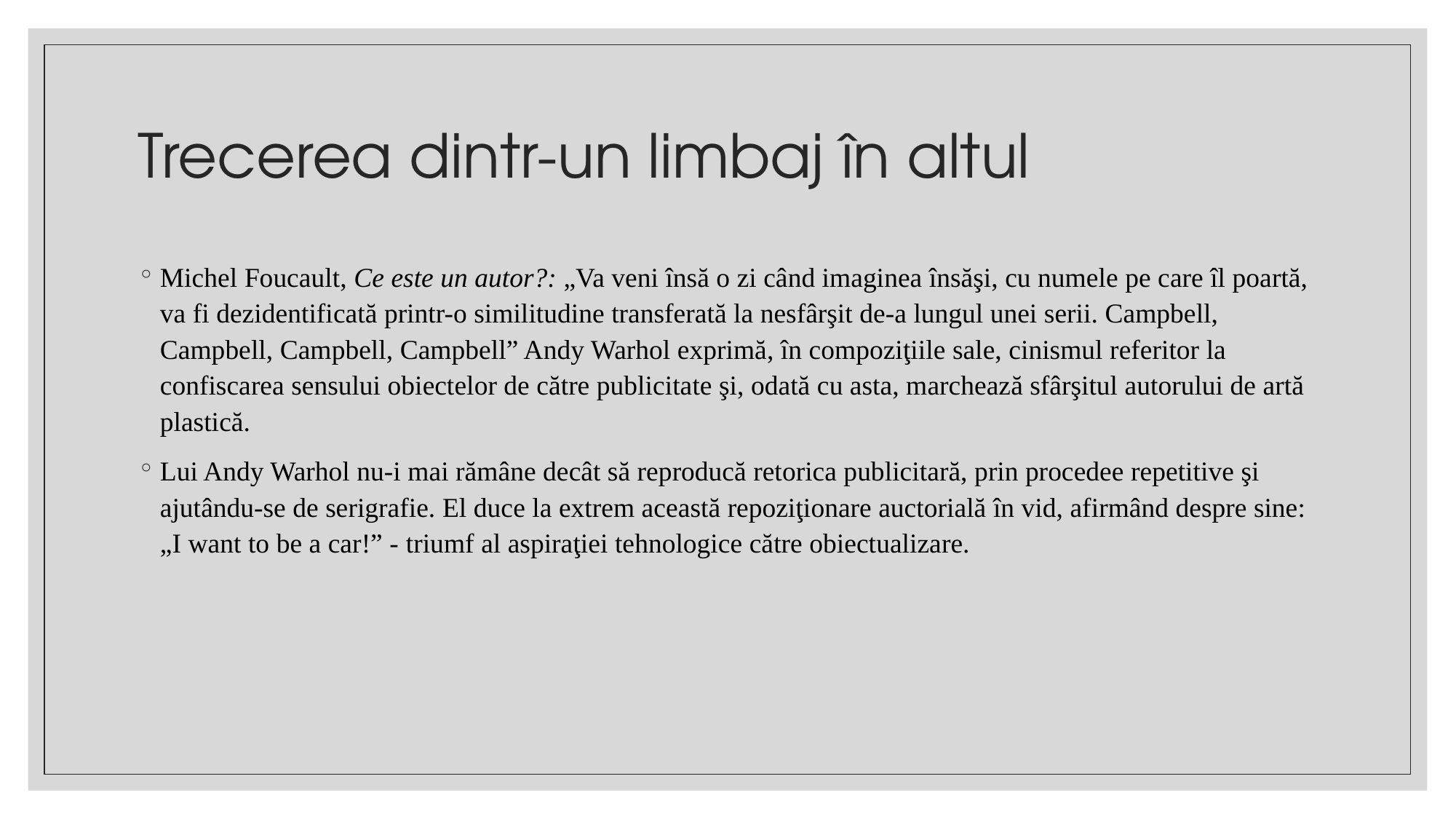

# Trecerea dintr-un limbaj în altul
Michel Foucault, Ce este un autor?: „Va veni însă o zi când imaginea însăşi, cu numele pe care îl poartă, va fi dezidentificată printr-o similitudine transferată la nesfârşit de-a lungul unei serii. Campbell, Campbell, Campbell, Campbell” Andy Warhol exprimă, în compoziţiile sale, cinismul referitor la confiscarea sensului obiectelor de către publicitate şi, odată cu asta, marchează sfârşitul autorului de artă plastică.
Lui Andy Warhol nu-i mai rămâne decât să reproducă retorica publicitară, prin procedee repetitive şi ajutându-se de serigrafie. El duce la extrem această repoziţionare auctorială în vid, afirmând despre sine: „I want to be a car!” - triumf al aspiraţiei tehnologice către obiectualizare.